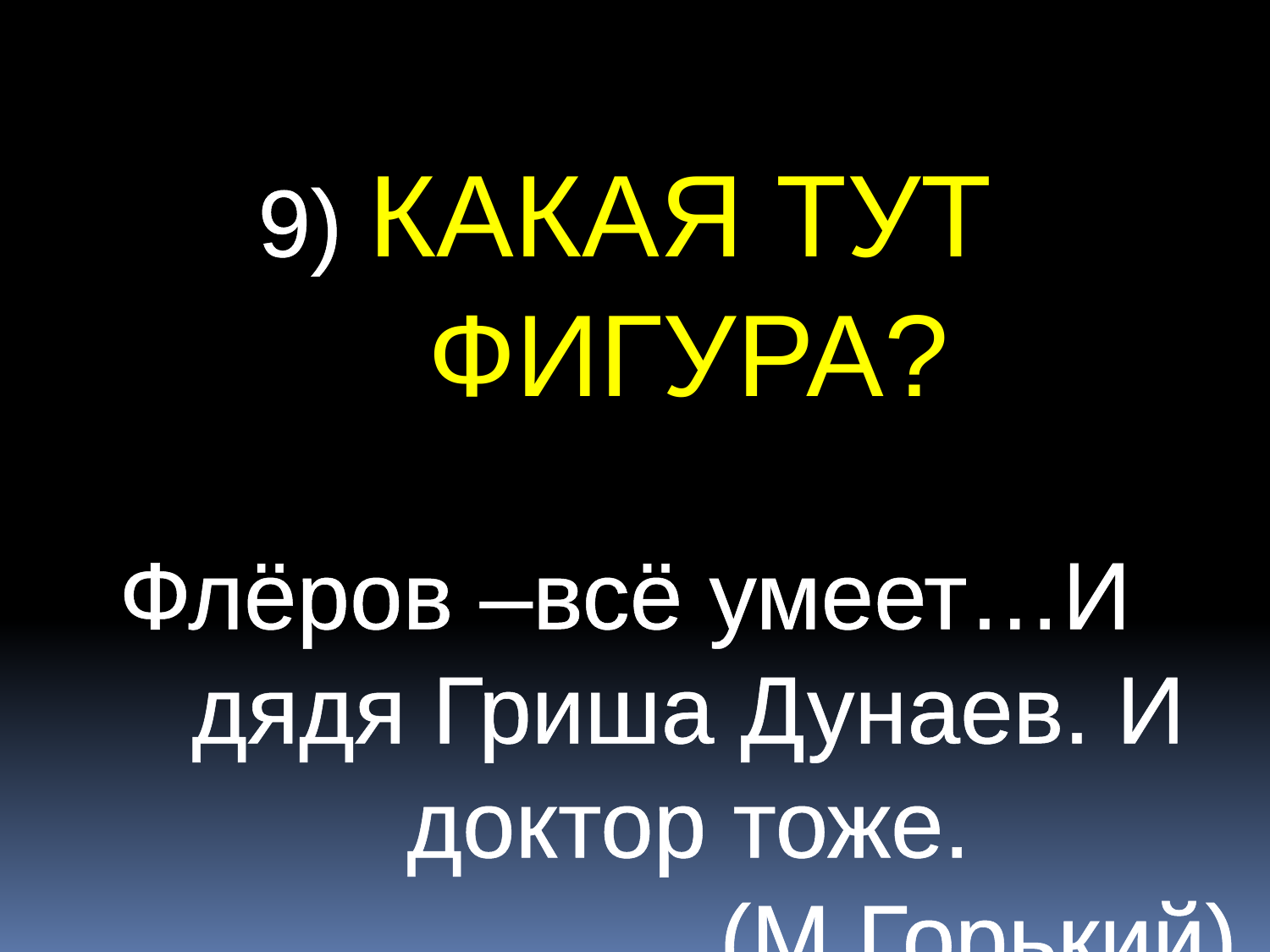

9) КАКАЯ ТУТ ФИГУРА?

Флёров –всё умеет…И дядя Гриша Дунаев. И доктор тоже.
(М.Горький)